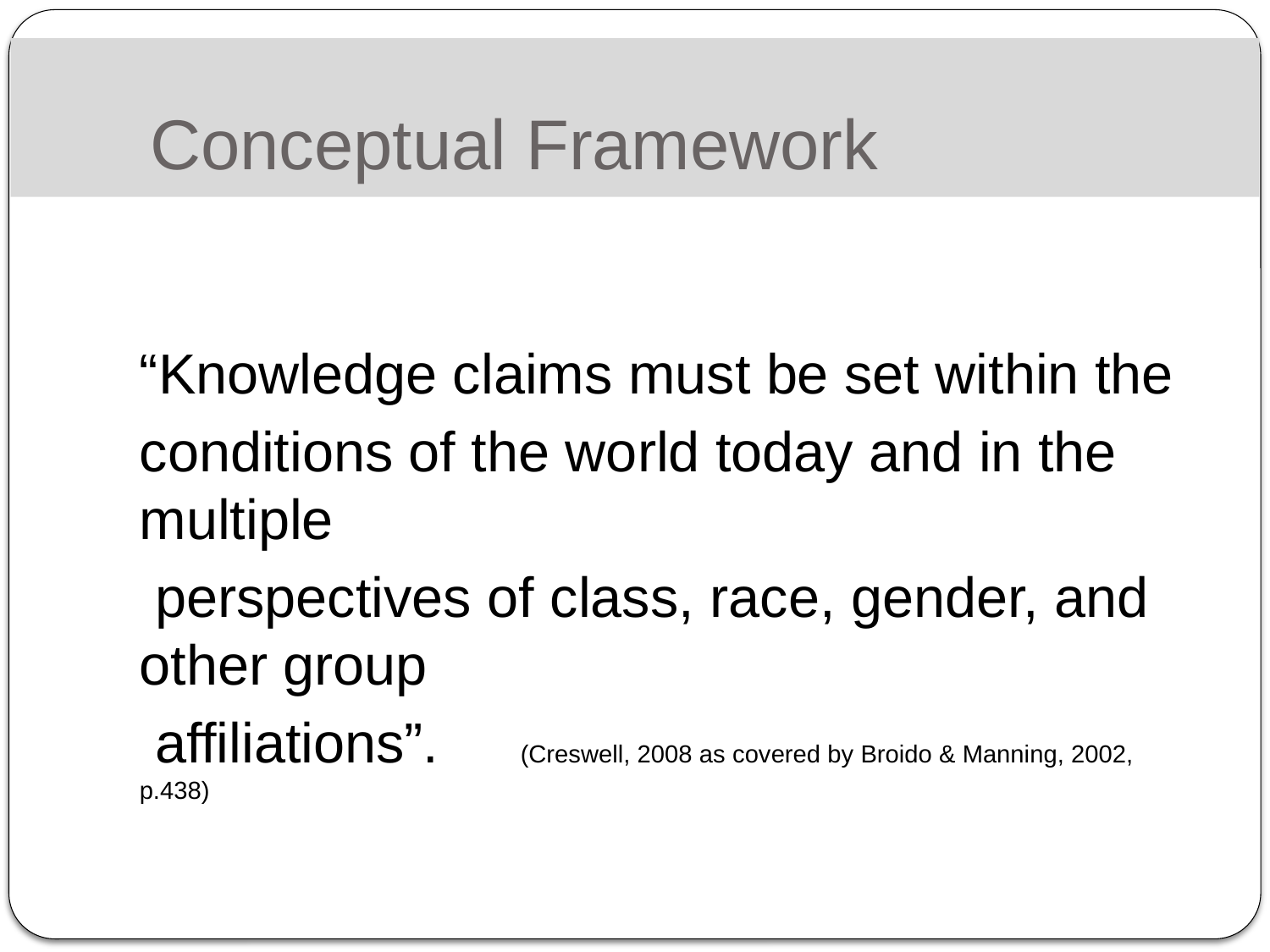

# Conceptual Framework

“Knowledge claims must be set within the
conditions of the world today and in the multiple
 perspectives of class, race, gender, and other group
 affiliations”.	(Creswell, 2008 as covered by Broido & Manning, 2002, p.438)